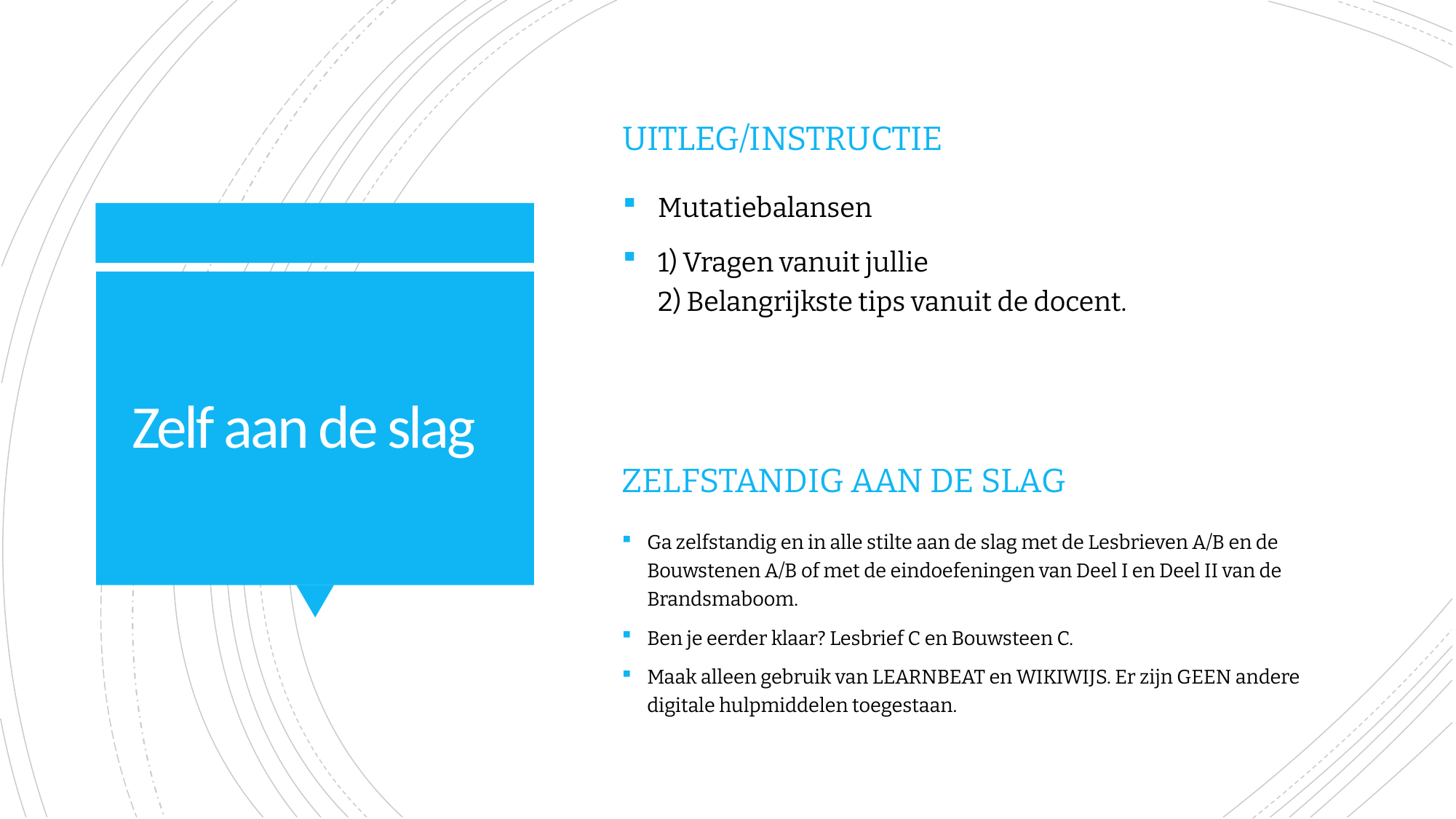

Uitleg/instructie
Mutatiebalansen
1) Vragen vanuit jullie
2) Belangrijkste tips vanuit de docent.
# Zelf aan de slag
Zelfstandig aan De slag
Ga zelfstandig en in alle stilte aan de slag met de Lesbrieven A/B en de Bouwstenen A/B of met de eindoefeningen van Deel I en Deel II van de Brandsmaboom.
Ben je eerder klaar? Lesbrief C en Bouwsteen C.
Maak alleen gebruik van LEARNBEAT en WIKIWIJS. Er zijn GEEN andere digitale hulpmiddelen toegestaan.